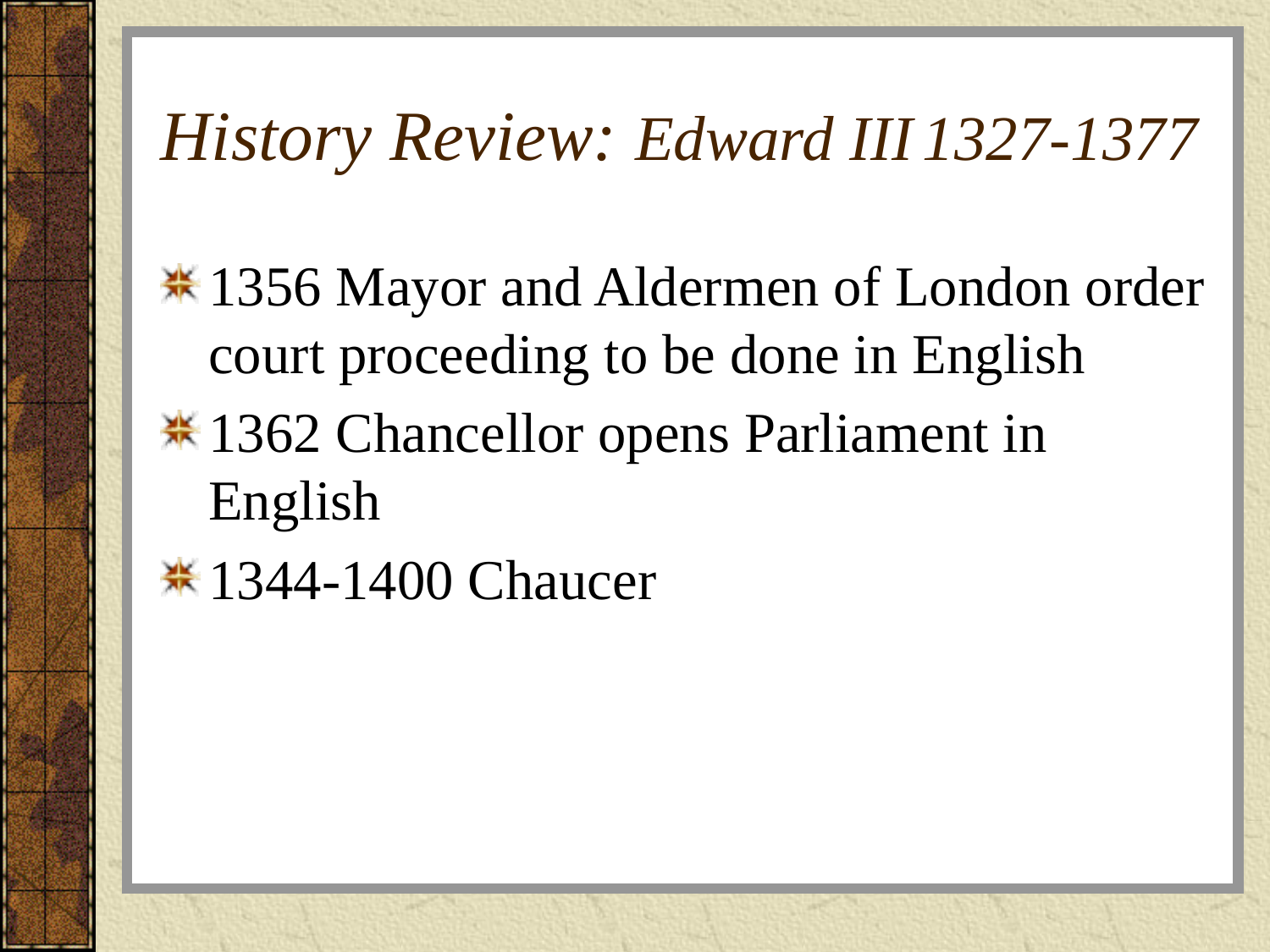

# History Review: Edward III	1327-1377
1356 Mayor and Aldermen of London order court proceeding to be done in English
1362 Chancellor opens Parliament in English
1344-1400 Chaucer